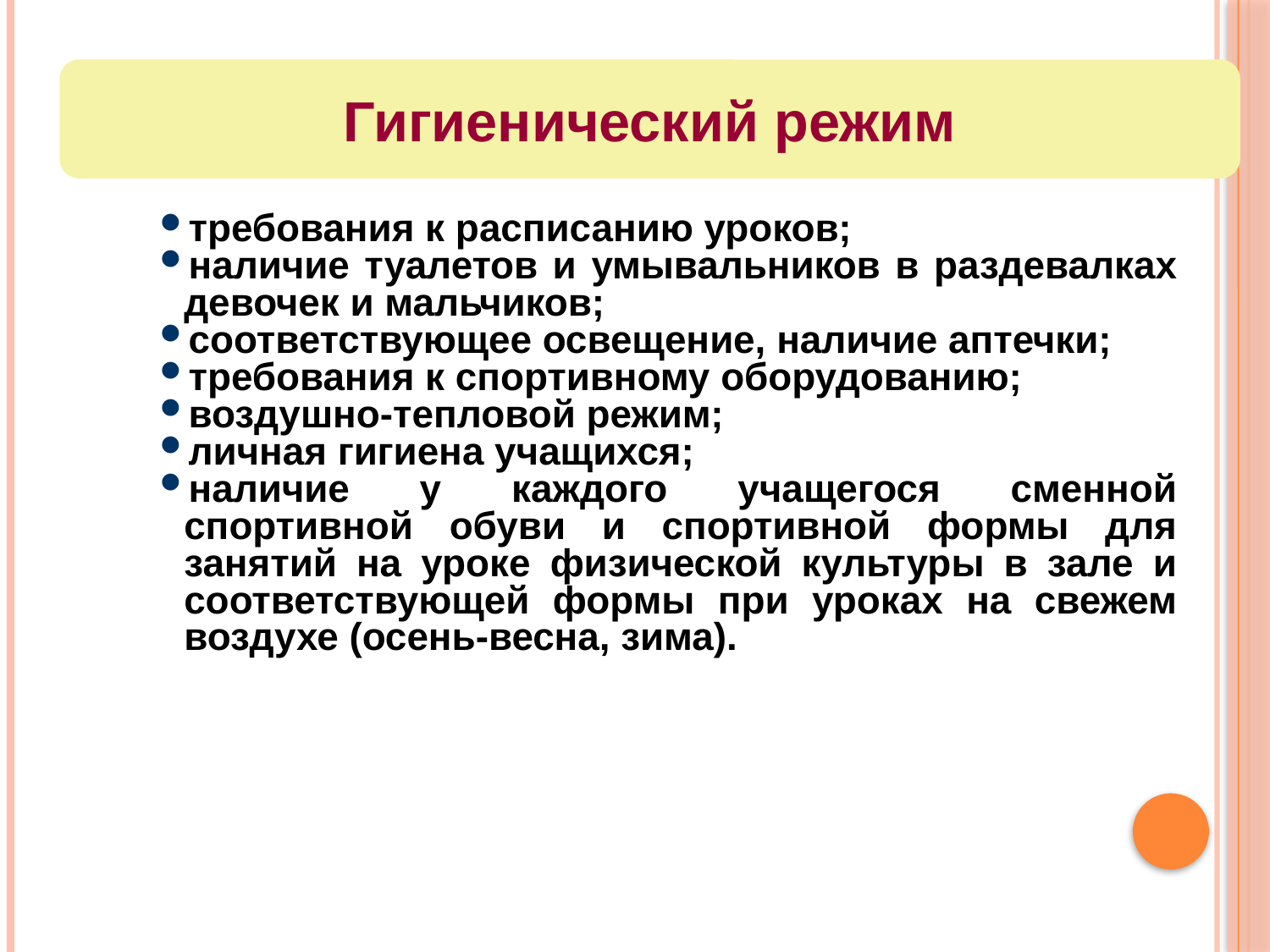

Гигиенический режим
требования к расписанию уроков;
наличие туалетов и умывальников в раздевалках девочек и мальчиков;
соответствующее освещение, наличие аптечки;
требования к спортивному оборудованию;
воздушно-тепловой режим;
личная гигиена учащихся;
наличие у каждого учащегося сменной спортивной обуви и спортивной формы для занятий на уроке физической культуры в зале и соответствующей формы при уроках на свежем воздухе (осень-весна, зима).